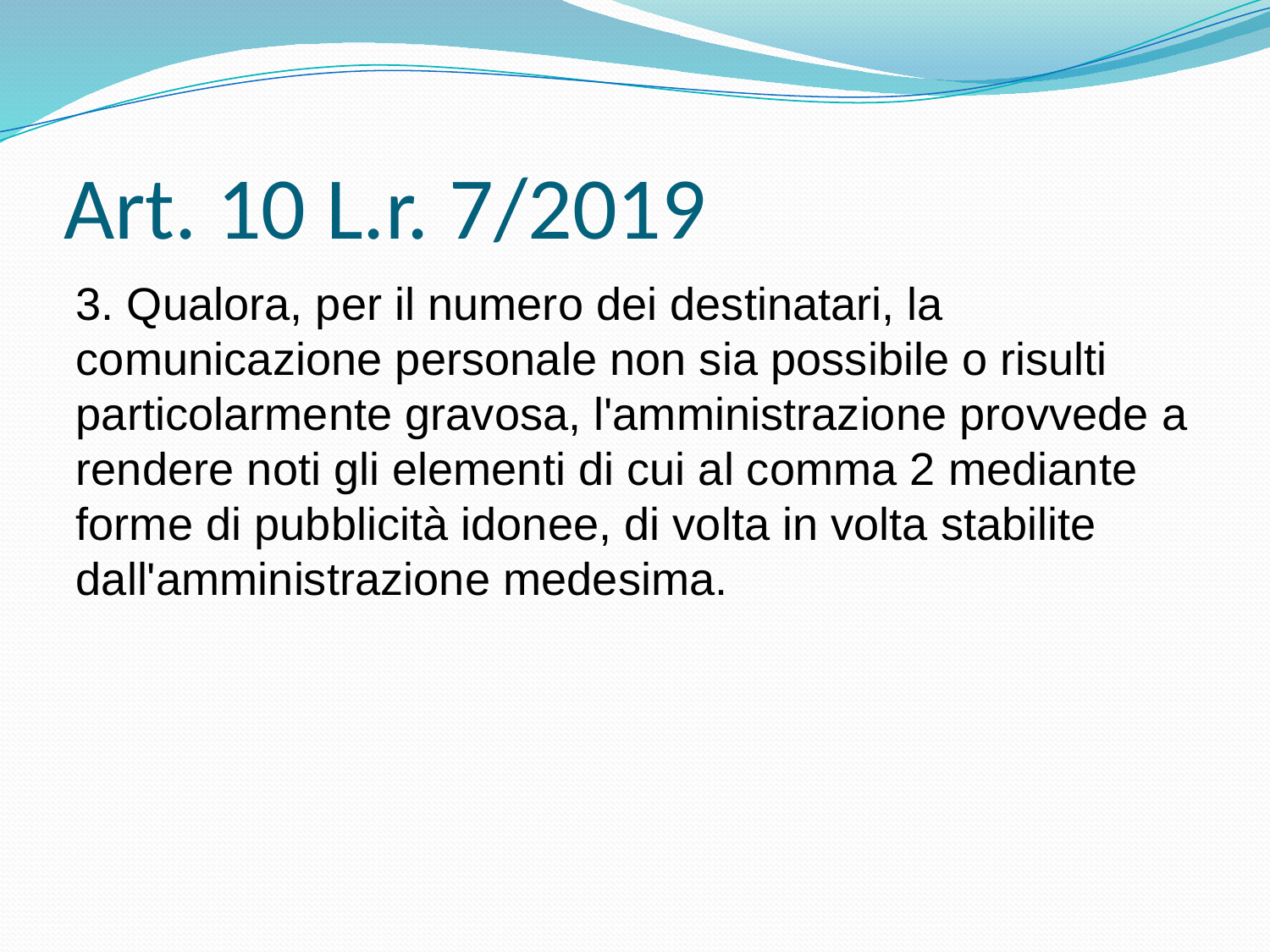

# Art. 10 L.r. 7/2019
3. Qualora, per il numero dei destinatari, la comunicazione personale non sia possibile o risulti particolarmente gravosa, l'amministrazione provvede a rendere noti gli elementi di cui al comma 2 mediante forme di pubblicità idonee, di volta in volta stabilite dall'amministrazione medesima.